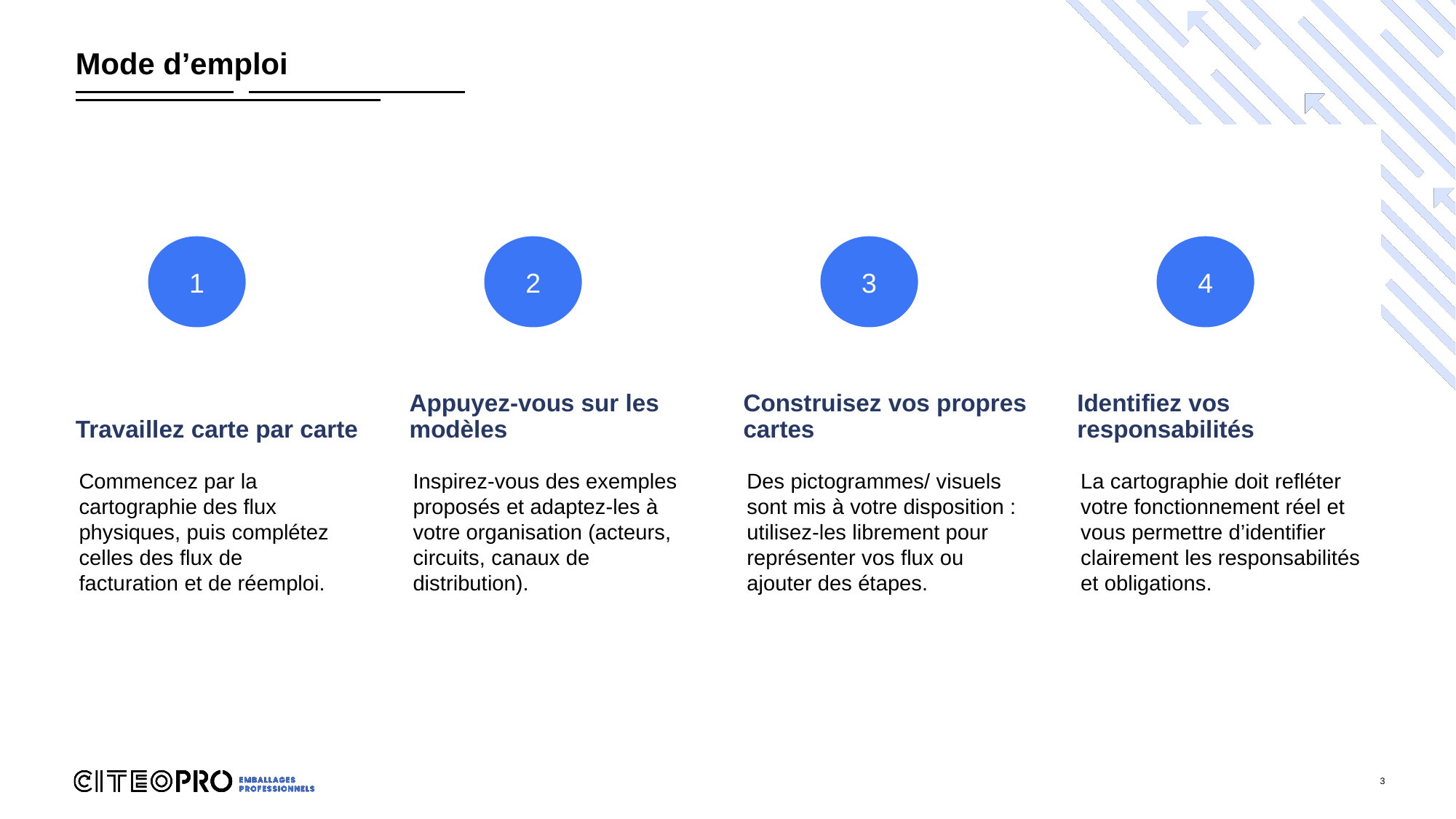

# Mode d’emploi
1
2
3
4
Travaillez carte par carte
Appuyez-vous sur les modèles
Construisez vos propres cartes
Identifiez vos responsabilités
Commencez par la cartographie des flux physiques, puis complétez celles des flux de facturation et de réemploi.
Inspirez-vous des exemples proposés et adaptez-les à votre organisation (acteurs, circuits, canaux de distribution).
Des pictogrammes/ visuels sont mis à votre disposition : utilisez-les librement pour représenter vos flux ou ajouter des étapes.
La cartographie doit refléter votre fonctionnement réel et vous permettre d’identifier clairement les responsabilités et obligations.
3
26/03/2026